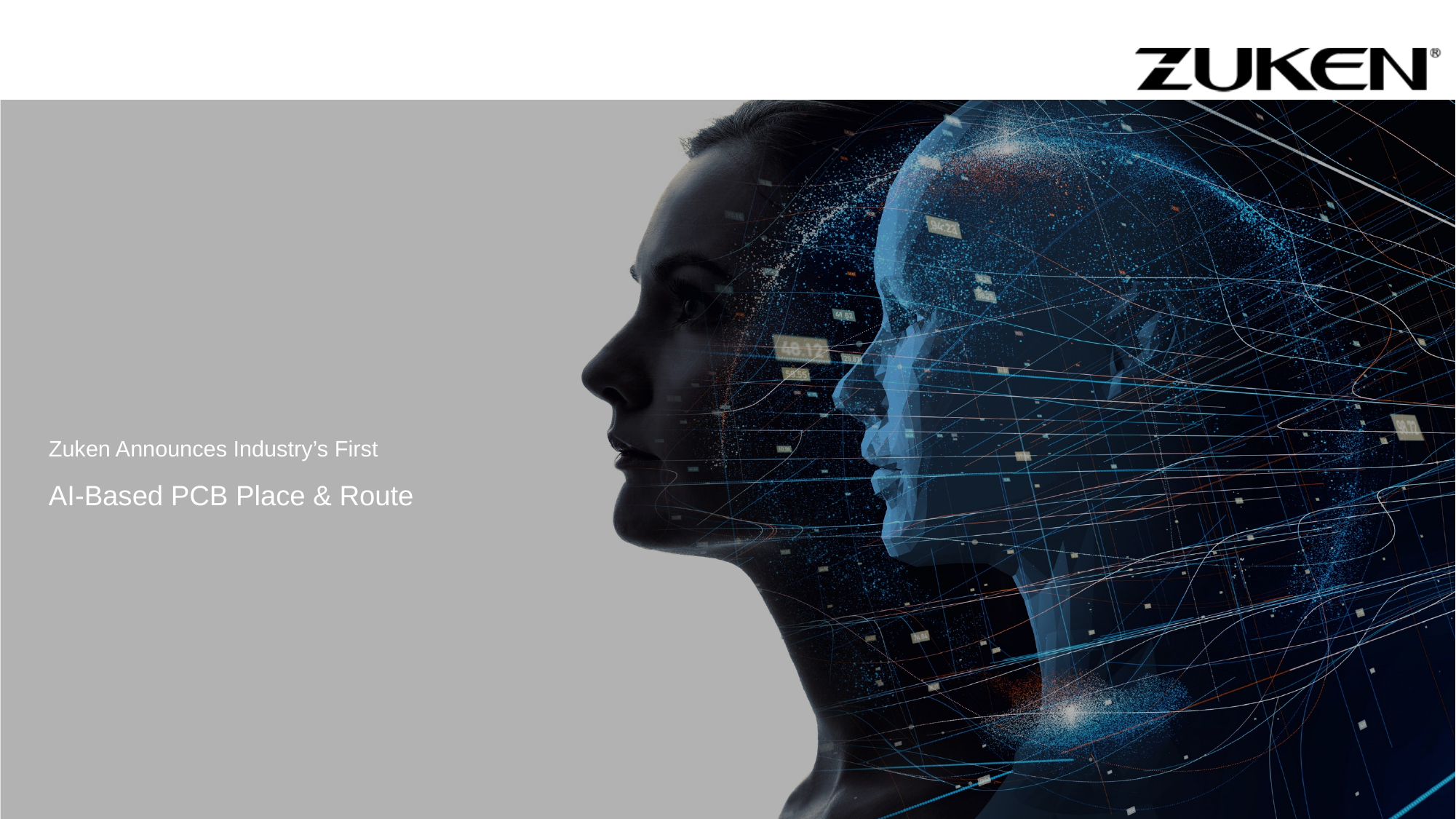

# Zuken Announces Industry’s First AI-Based PCB Place & Route